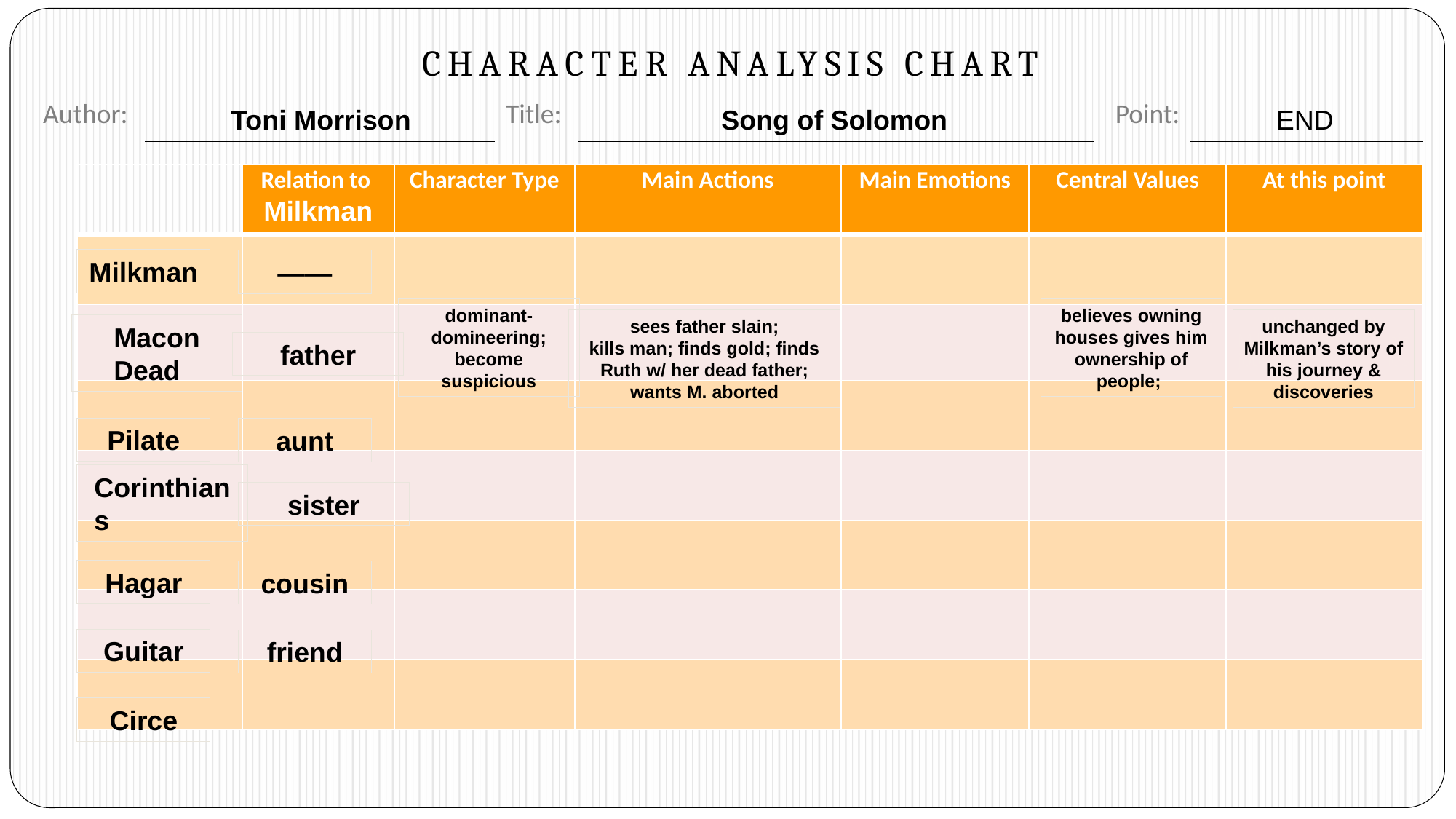

Character Analysis Chart
| Author: |  | Title: |  | Point: |  |
| --- | --- | --- | --- | --- | --- |
Toni Morrison
Song of Solomon
END
|  | Relation to | Character Type | Main Actions | Main Emotions | Central Values | At this point |
| --- | --- | --- | --- | --- | --- | --- |
|  |  |  |  |  |  |  |
|  |  |  |  |  |  | unchanged by Milkman’s story of his journey & discoveries |
|  |  |  |  |  |  |  |
|  |  |  |  |  |  |  |
|  |  |  |  |  |  |  |
|  |  |  |  |  |  |  |
|  |  |  |  |  |  |  |
Milkman
Milkman
——
dominant-domineering;
become suspicious
sees father slain;
kills man; finds gold; finds Ruth w/ her dead father; wants M. aborted
believes owning houses gives him ownership of people;
unchanged by Milkman’s story of his journey & discoveries
Macon Dead
father
Pilate
aunt
Corinthians
sister
Hagar
cousin
Guitar
friend
Circe